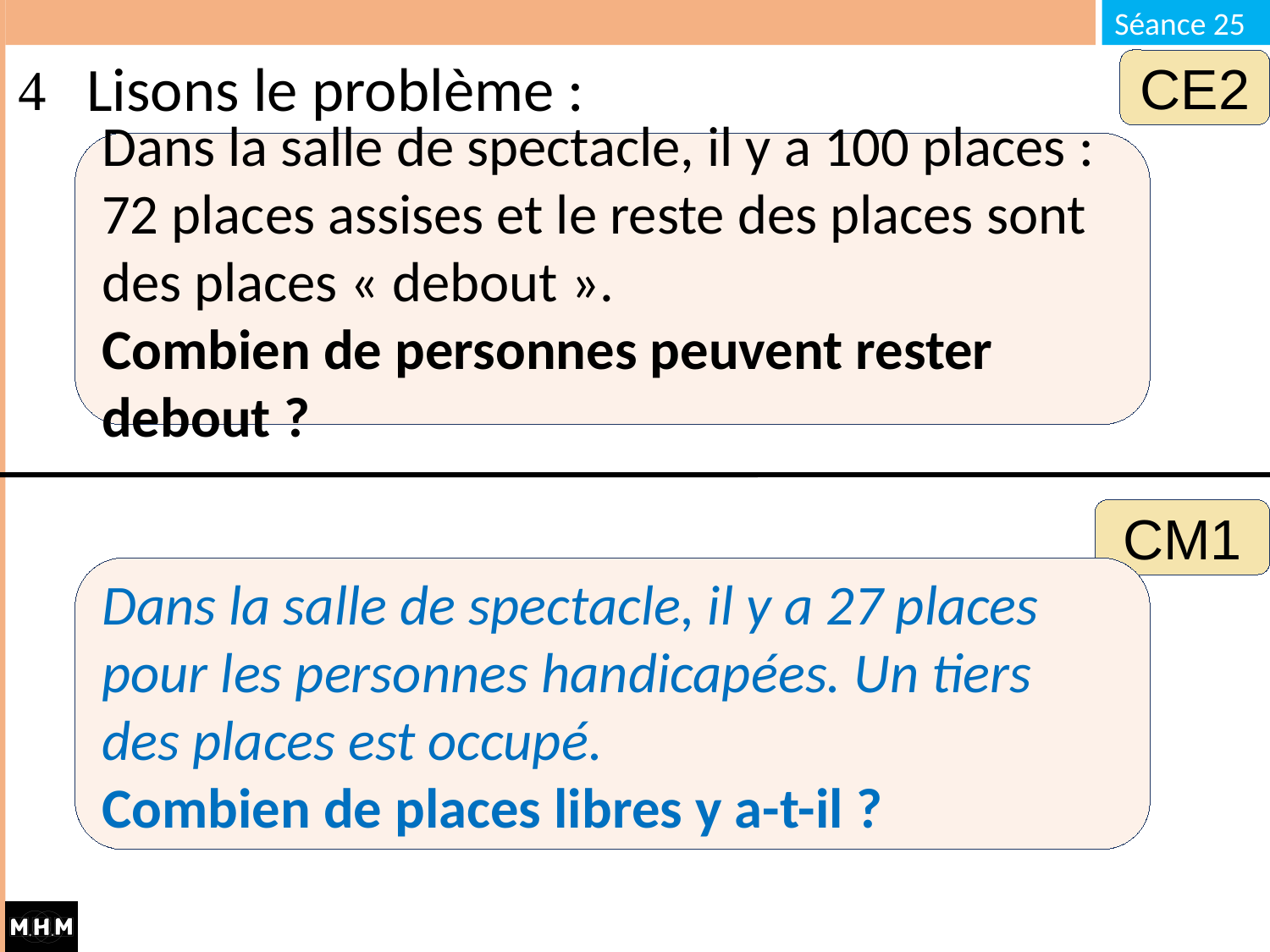

# Lisons le problème :
CE2
Dans la salle de spectacle, il y a 100 places : 72 places assises et le reste des places sont des places « debout ».
Combien de personnes peuvent rester debout ?

CM1
Dans la salle de spectacle, il y a 27 places pour les personnes handicapées. Un tiers des places est occupé.
Combien de places libres y a-t-il ?